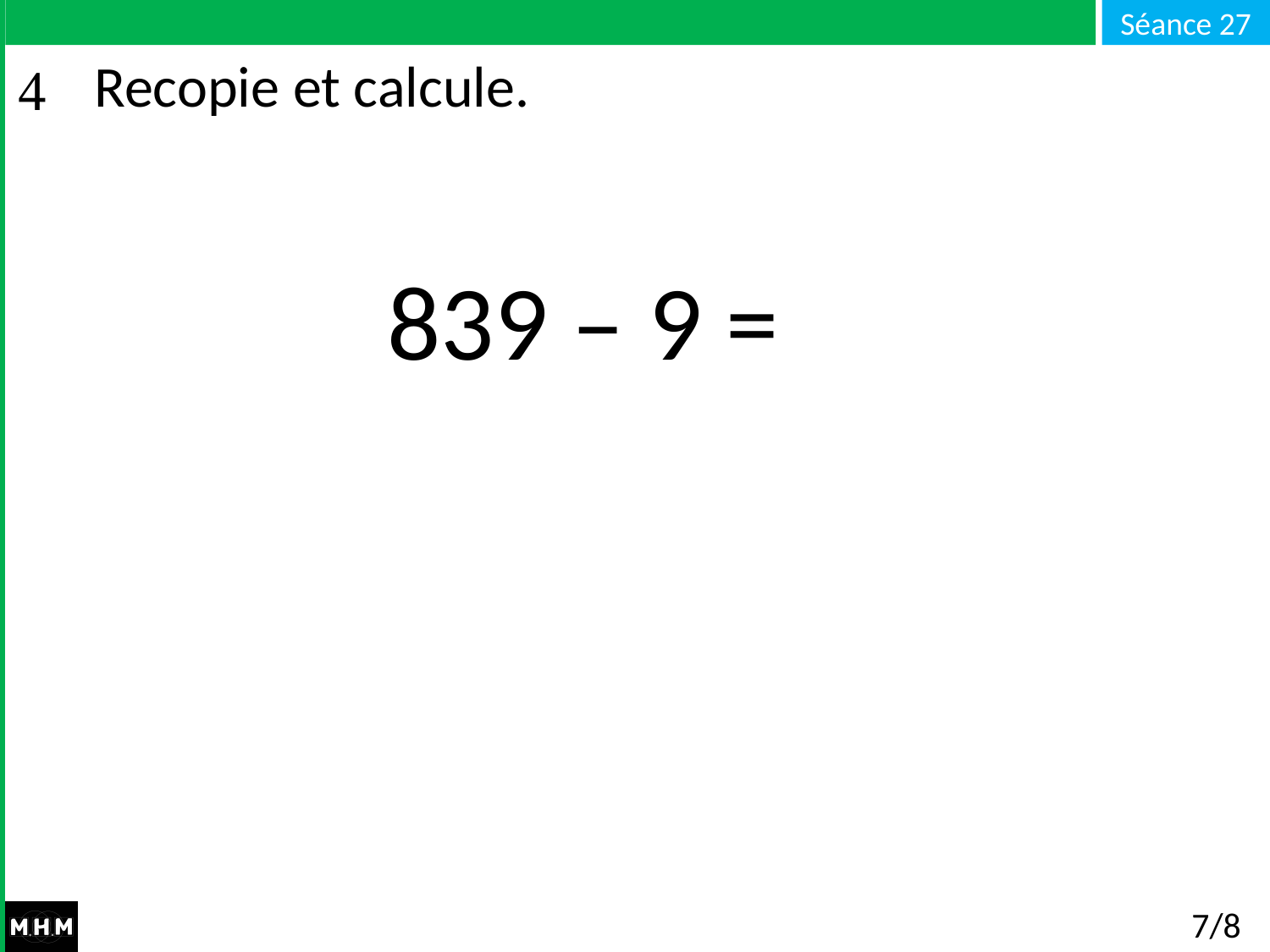

# Recopie et calcule.
839 – 9 =
7/8